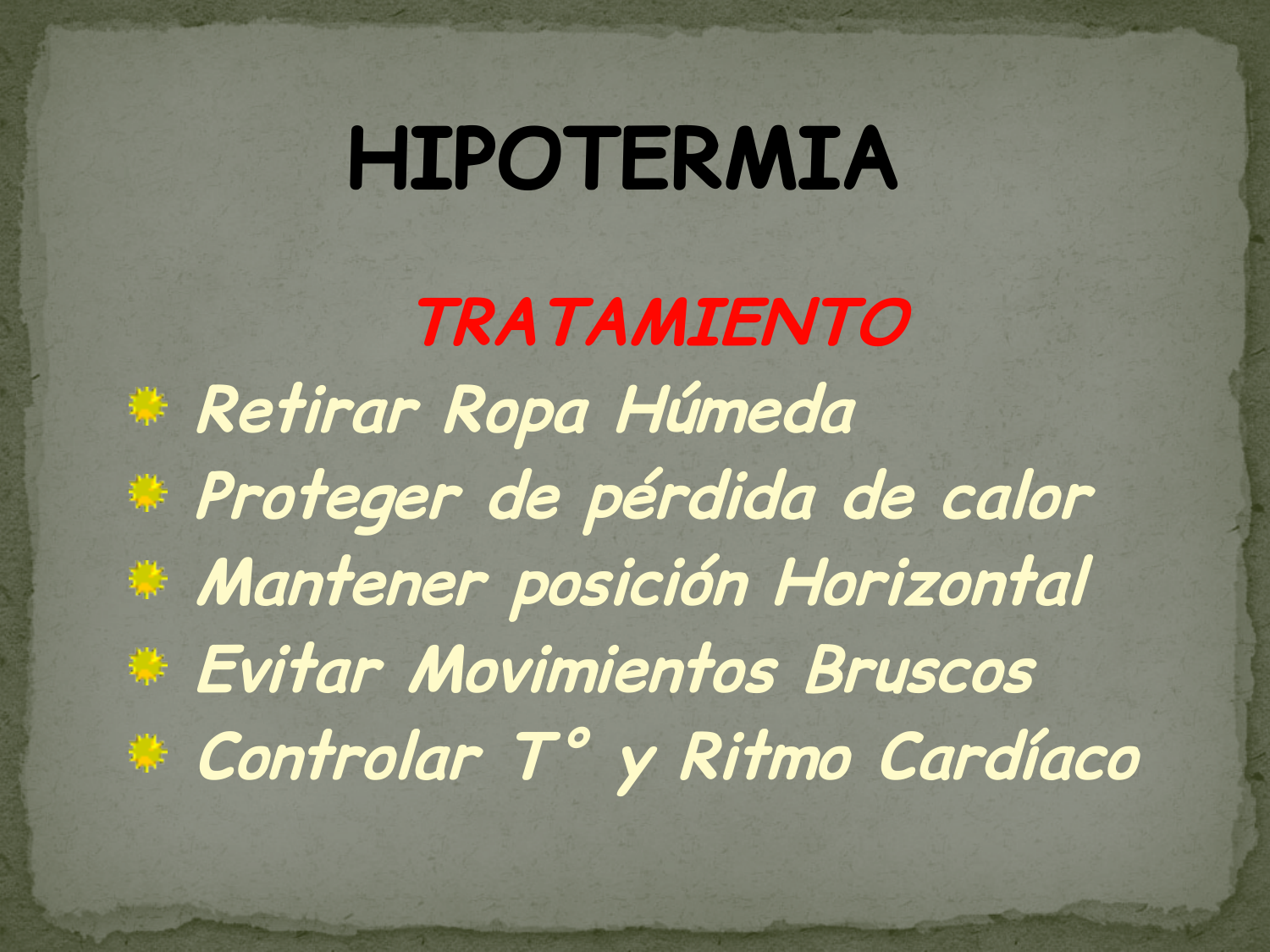

# HIPOTERMIA
TRATAMIENTO
 Retirar Ropa Húmeda
 Proteger de pérdida de calor
 Mantener posición Horizontal
 Evitar Movimientos Bruscos
 Controlar T° y Ritmo Cardíaco